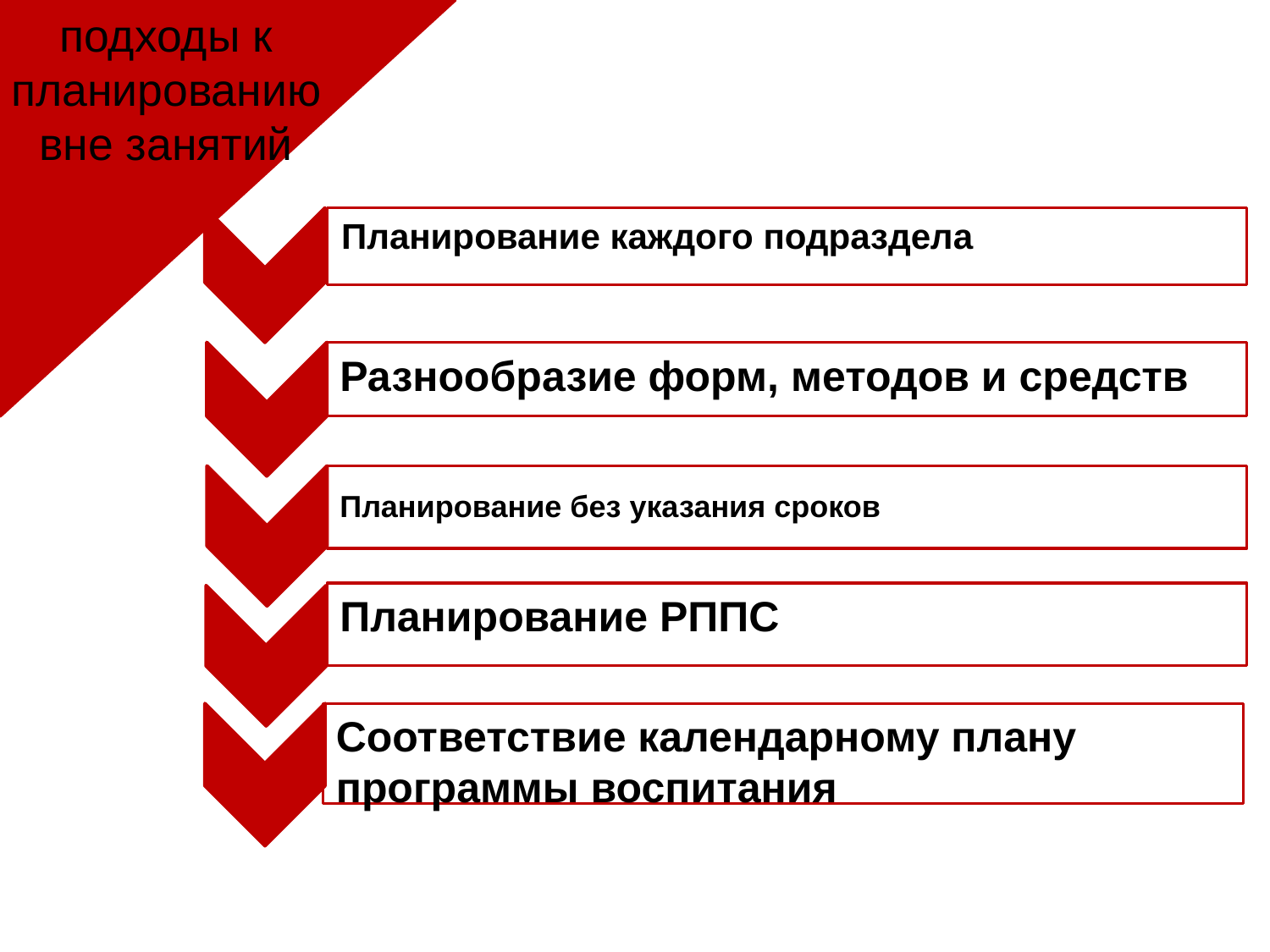

подходы к планированию вне занятий

# Подходы
 Планирование каждого подраздела

Разнообразие форм, методов и средств

Планирование без указания сроков

Планирование РППС

Соответствие календарному плану программы воспитания